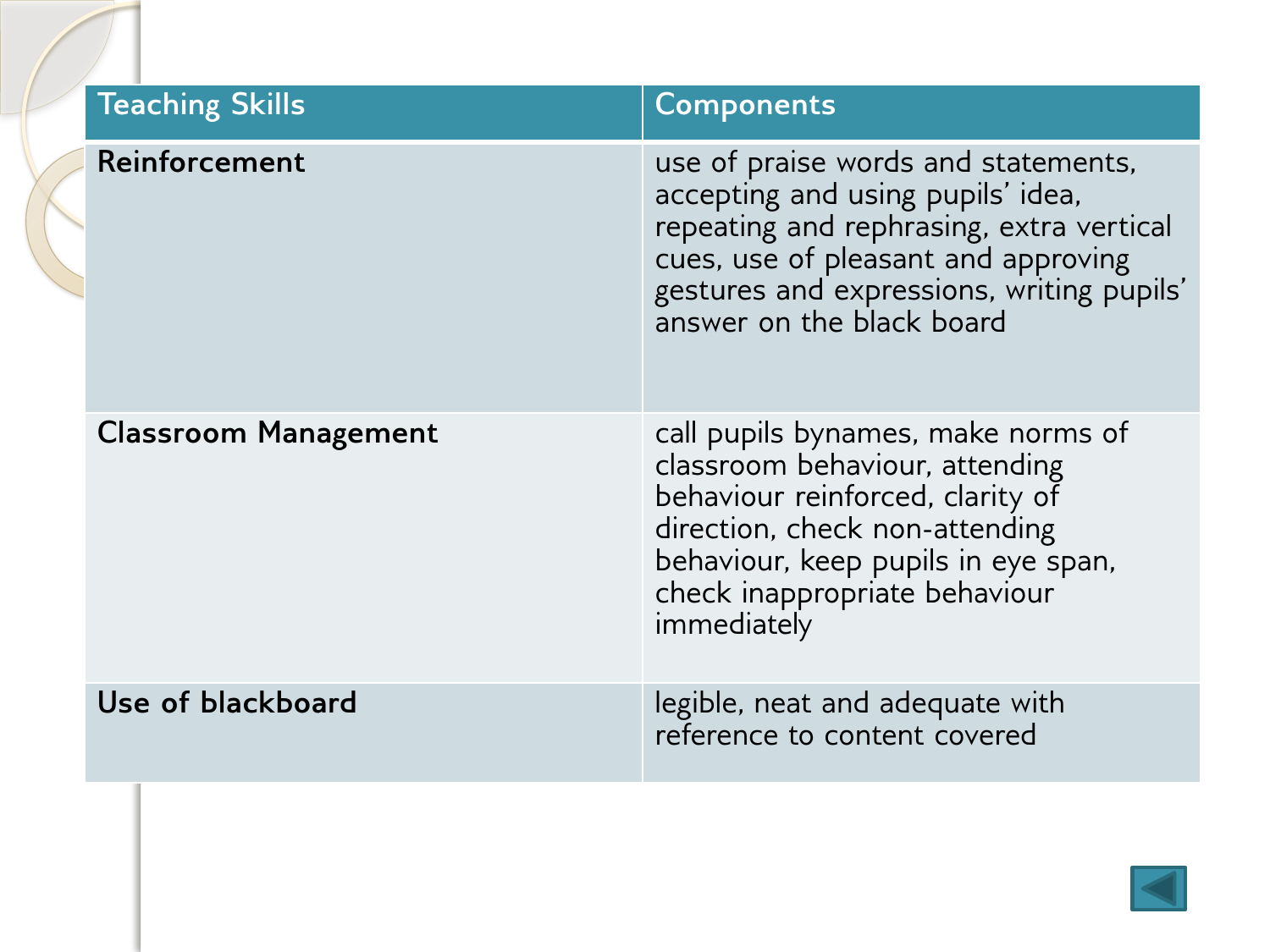

| Teaching Skills | Components |
| --- | --- |
| Reinforcement | use of praise words and statements, accepting and using pupils’ idea, repeating and rephrasing, extra vertical cues, use of pleasant and approving gestures and expressions, writing pupils’ answer on the black board |
| Classroom Management | call pupils bynames, make norms of classroom behaviour, attending behaviour reinforced, clarity of direction, check non-attending behaviour, keep pupils in eye span, check inappropriate behaviour immediately |
| Use of blackboard | legible, neat and adequate with reference to content covered |